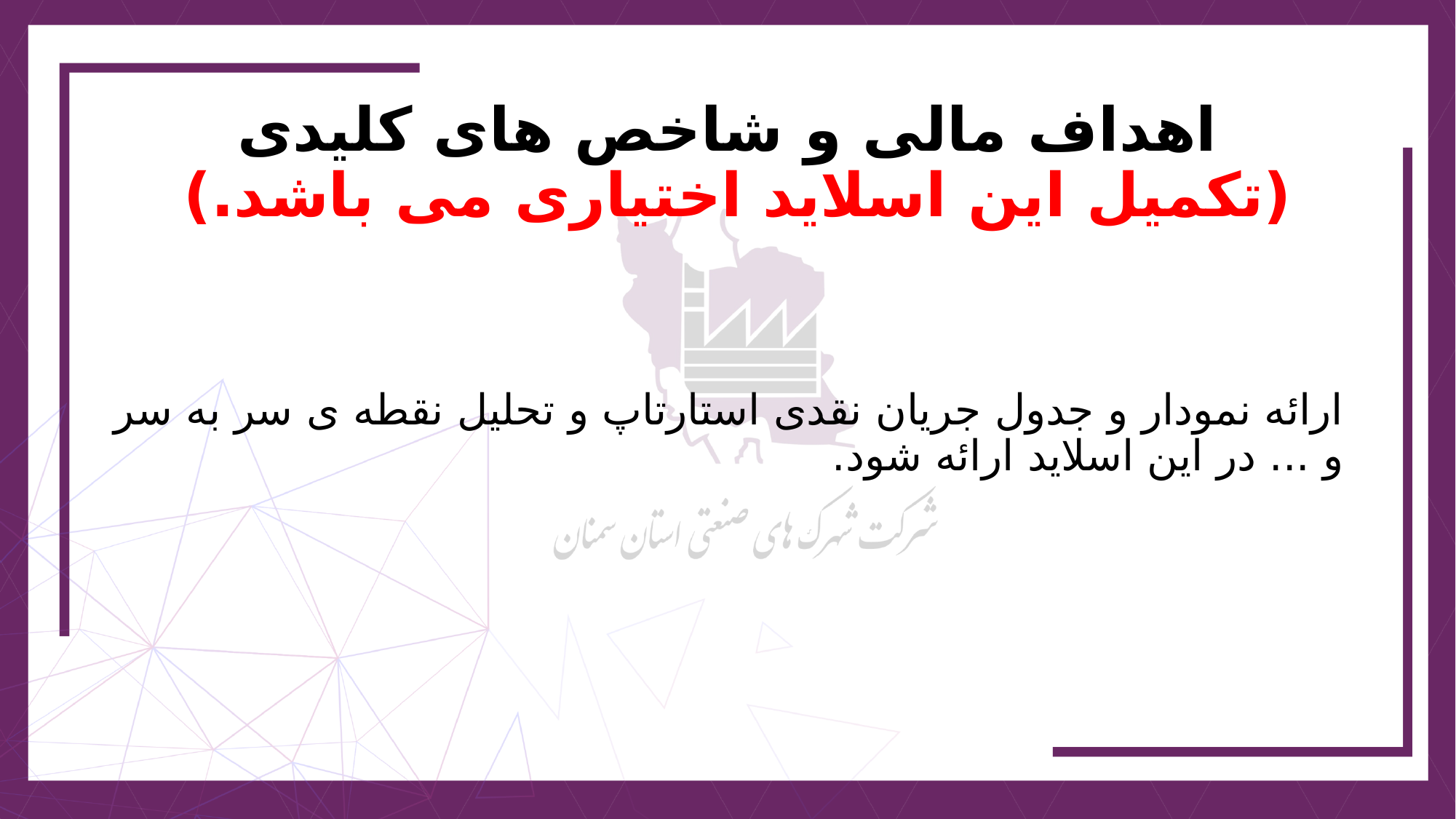

اهداف مالی و شاخص های کليدی
(تکميل اين اسلايد اختياری می باشد.)
# ارائه نمودار و جدول جريان نقدی استارتاپ و تحليل نقطه ی سر به سر و ... در اين اسلايد ارائه شود.